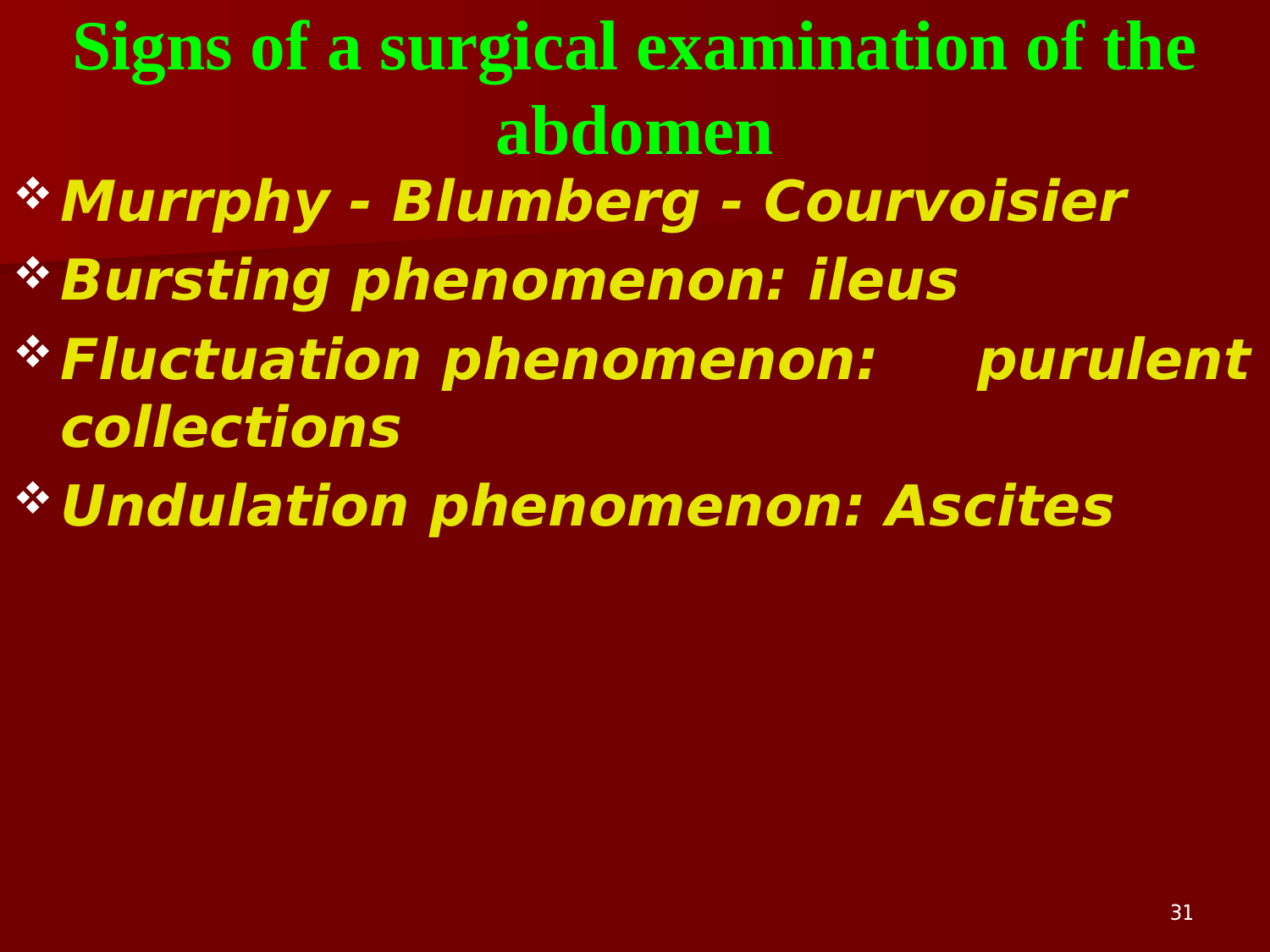

# Signs of a surgical examination of the abdomen
Murrphy - Blumberg - Courvoisier
Bursting phenomenon: ileus
Fluctuation phenomenon:     purulent collections
Undulation phenomenon: Ascites

31